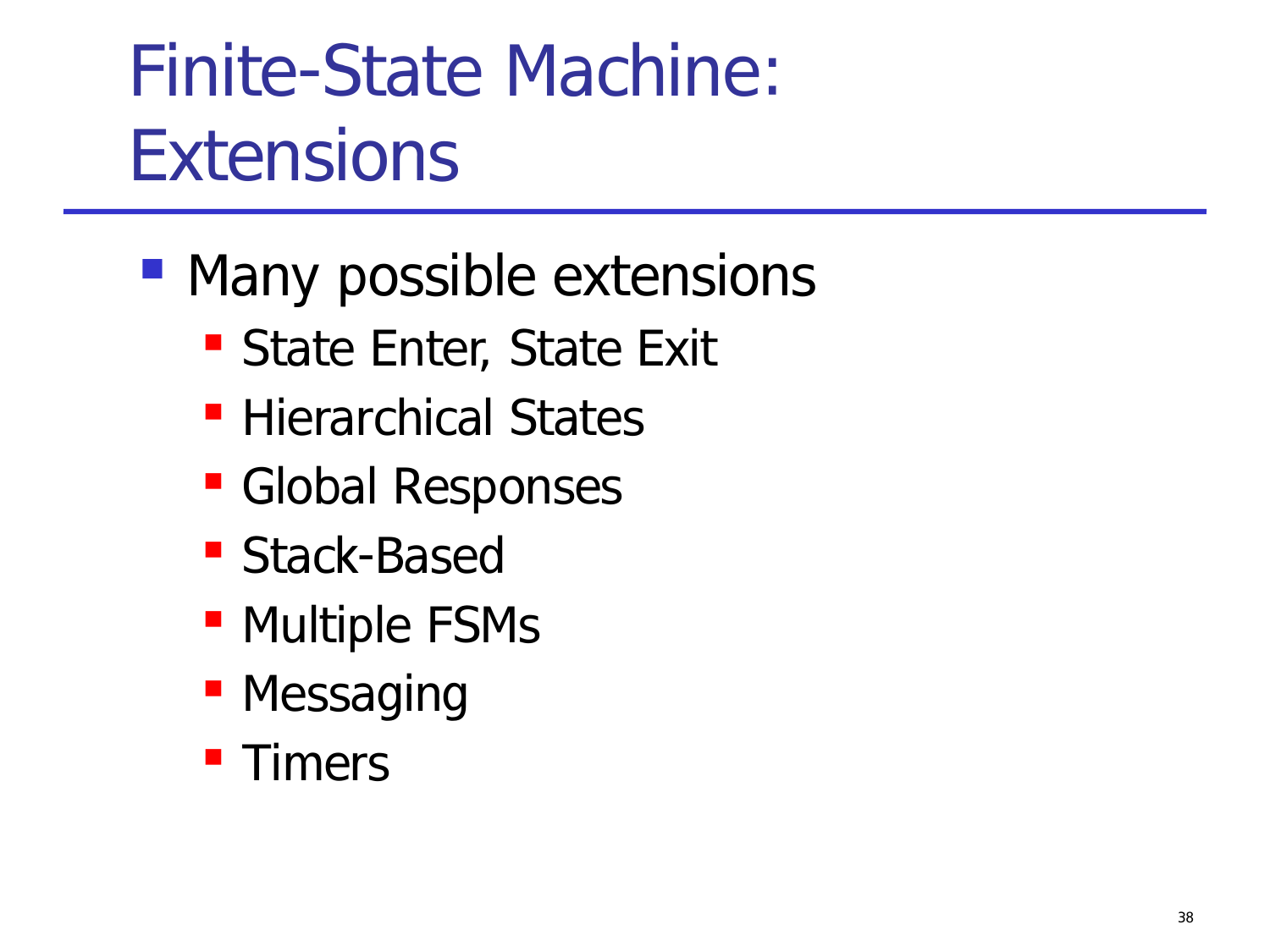

# Finite-State Machine: Extensions
Many possible extensions
State Enter, State Exit
Hierarchical States
Global Responses
Stack-Based
Multiple FSMs
Messaging
Timers

38